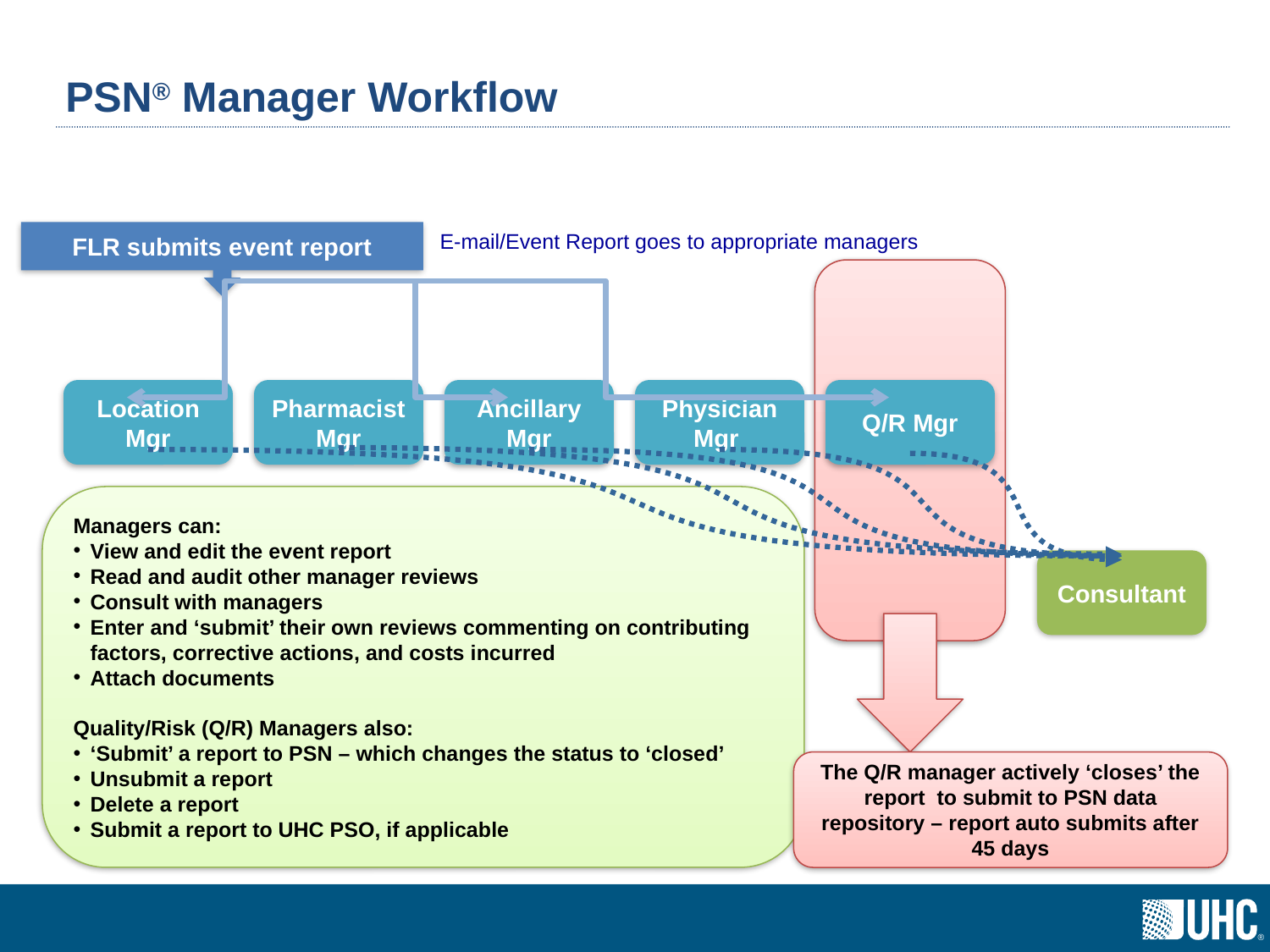

# PSN® Manager Workflow
FLR submits event report
E-mail/Event Report goes to appropriate managers

Location Mgr
Pharmacist Mgr
Ancillary Mgr
Physician Mgr
Q/R Mgr
Managers can:
View and edit the event report
Read and audit other manager reviews
Consult with managers
Enter and ‘submit’ their own reviews commenting on contributing factors, corrective actions, and costs incurred
Attach documents

Quality/Risk (Q/R) Managers also:
‘Submit’ a report to PSN – which changes the status to ‘closed’
Unsubmit a report
Delete a report
Submit a report to UHC PSO, if applicable
Consultant

The Q/R manager actively ‘closes’ the report  to submit to PSN data repository – report auto submits after 45 days